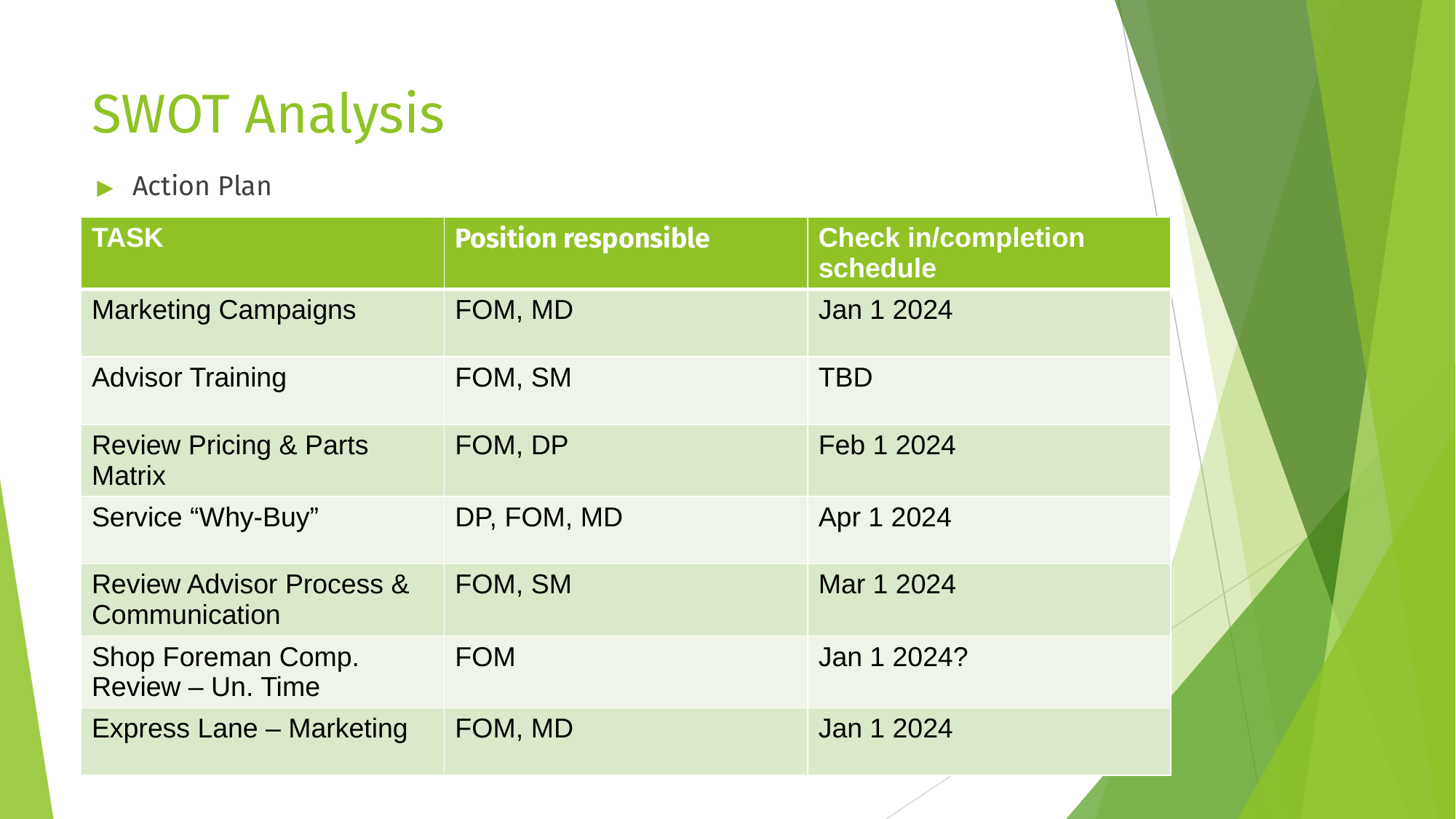

# SWOT Analysis
Action Plan

| TASK | Position responsible | Check in/completion schedule |
| --- | --- | --- |
| Marketing Campaigns | FOM, MD | Jan 1 2024 |
| Advisor Training | FOM, SM | TBD |
| Review Pricing & Parts Matrix | FOM, DP | Feb 1 2024 |
| Service “Why-Buy” | DP, FOM, MD | Apr 1 2024 |
| Review Advisor Process & Communication | FOM, SM | Mar 1 2024 |
| Shop Foreman Comp. Review – Un. Time | FOM | Jan 1 2024? |
| Express Lane – Marketing | FOM, MD | Jan 1 2024 |